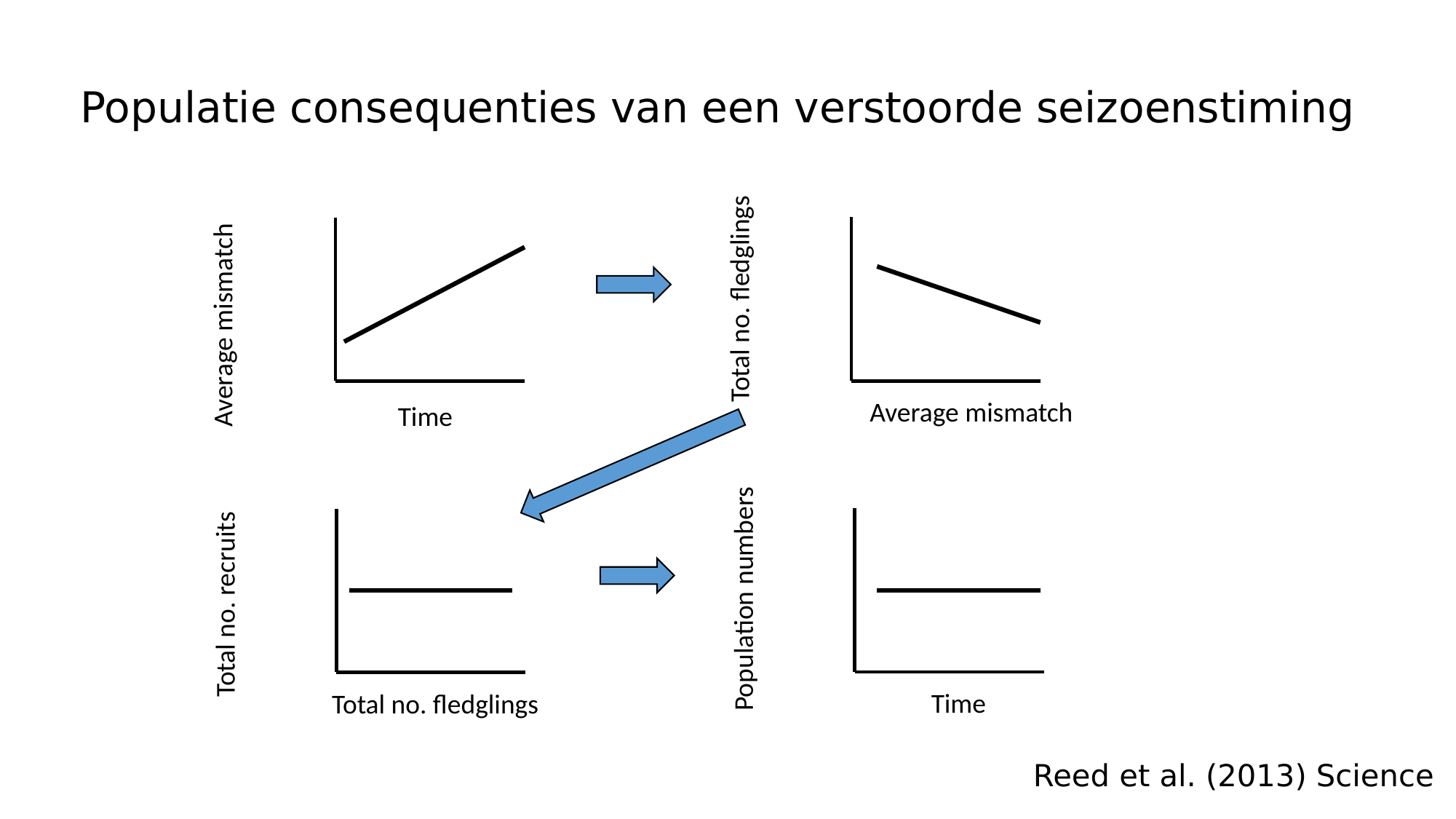

Populatie consequenties van een verstoorde seizoenstiming
Total no. fledglings

Average mismatch

Average mismatch
Time

Population numbers
Total no. recruits
Time
Total no. fledglings
Reed et al. (2013) Science